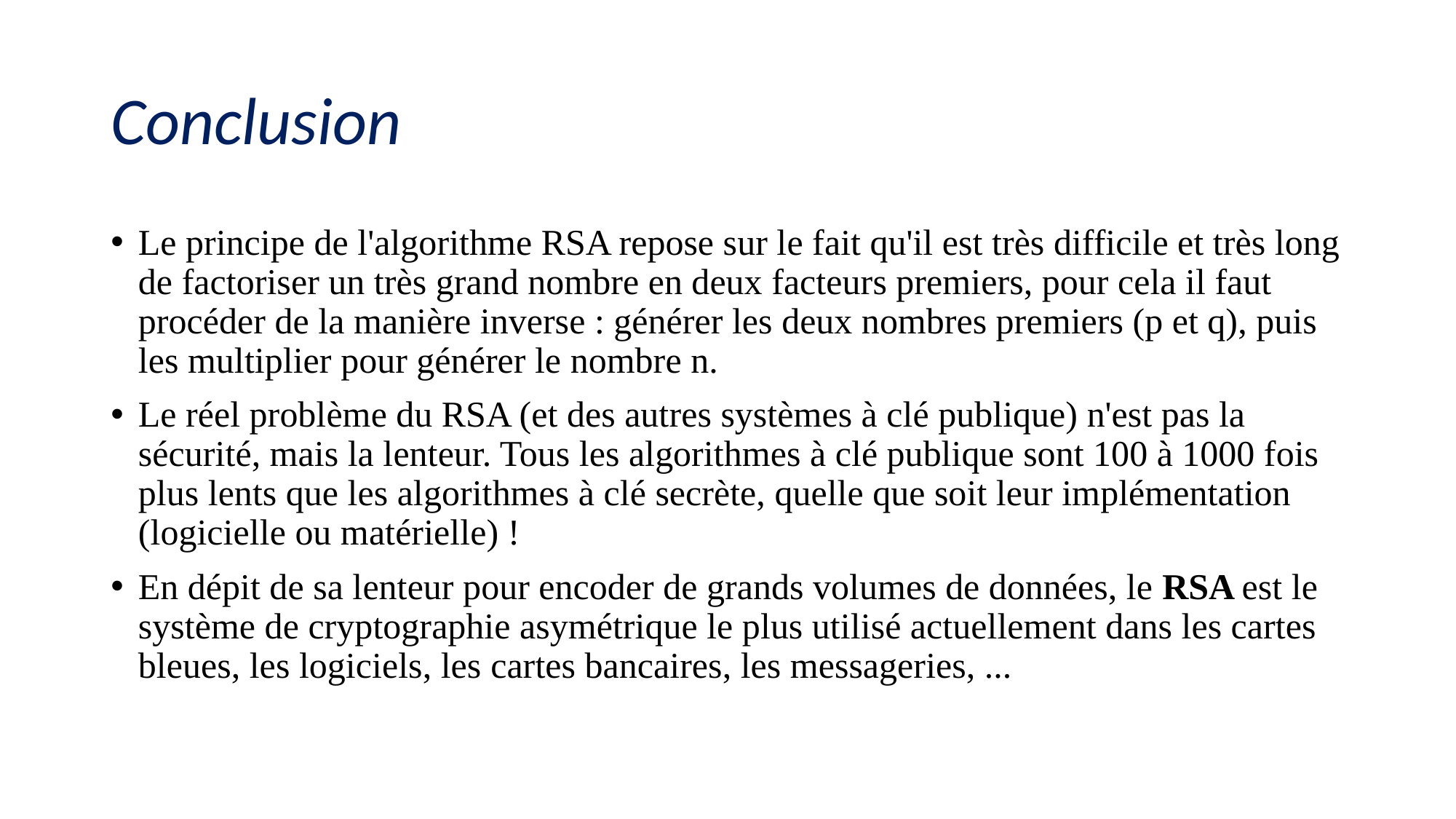

# Conclusion
Le principe de l'algorithme RSA repose sur le fait qu'il est très difficile et très long de factoriser un très grand nombre en deux facteurs premiers, pour cela il faut procéder de la manière inverse : générer les deux nombres premiers (p et q), puis les multiplier pour générer le nombre n.
Le réel problème du RSA (et des autres systèmes à clé publique) n'est pas la sécurité, mais la lenteur. Tous les algorithmes à clé publique sont 100 à 1000 fois plus lents que les algorithmes à clé secrète, quelle que soit leur implémentation (logicielle ou matérielle) !
En dépit de sa lenteur pour encoder de grands volumes de données, le RSA est le système de cryptographie asymétrique le plus utilisé actuellement dans les cartes bleues, les logiciels, les cartes bancaires, les messageries, ...